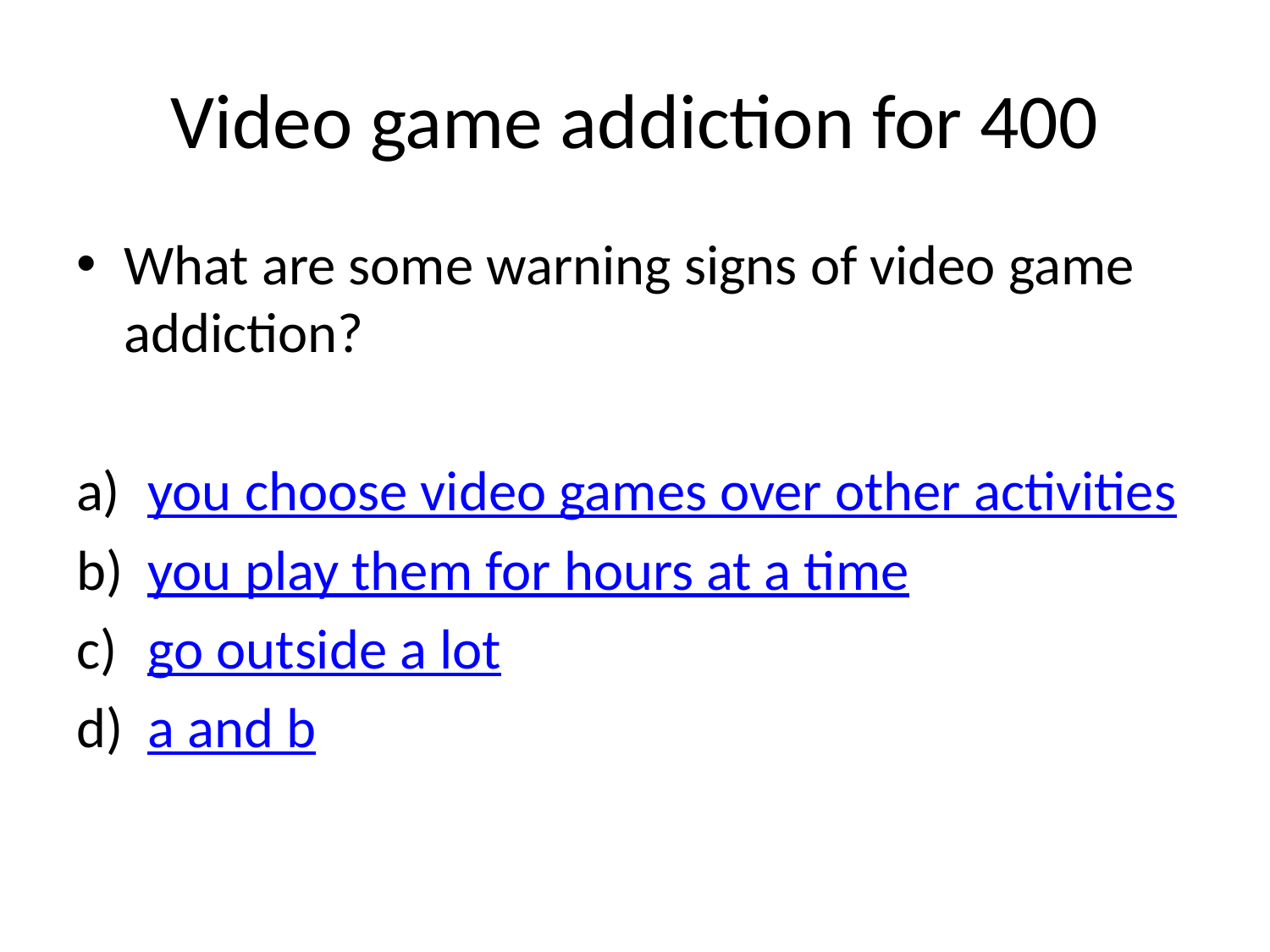

# Video game addiction for 400
What are some warning signs of video game addiction?

you choose video games over other activities
you play them for hours at a time
go outside a lot
a and b